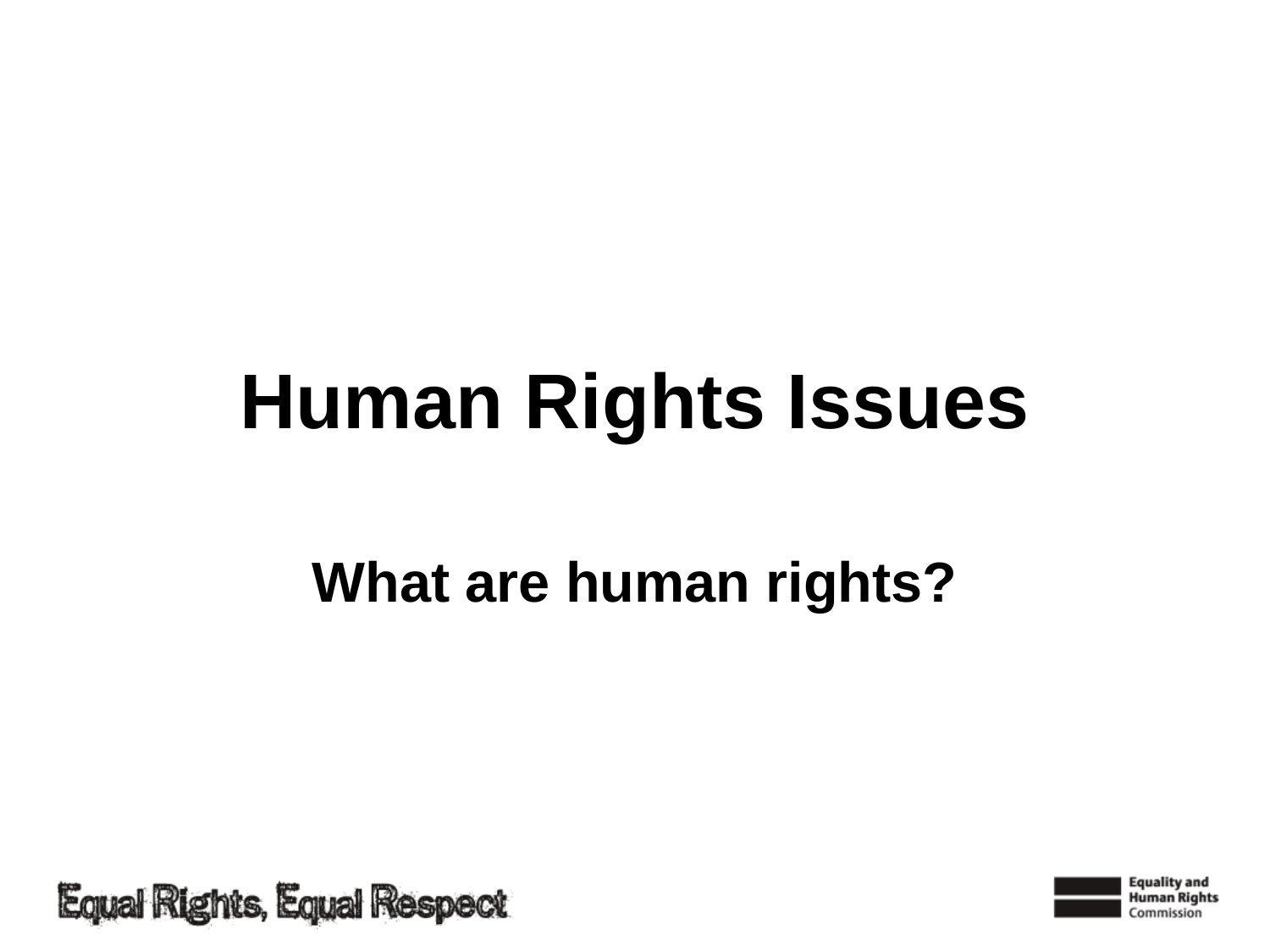

# Human Rights Issues
What are human rights?